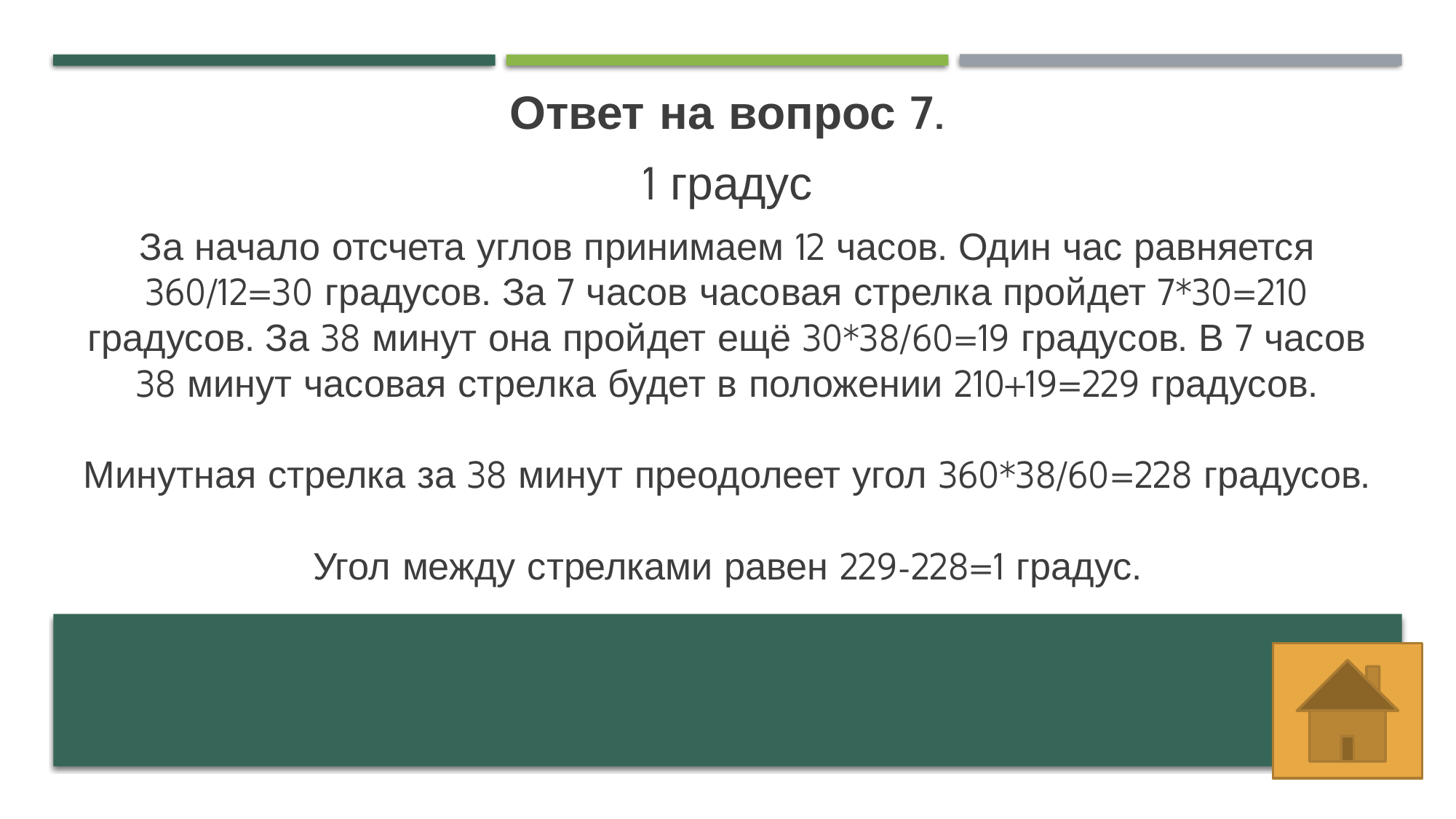

Ответ на вопрос 7.
1 градус
За начало отсчета углов принимаем 12 часов. Один час равняется 360/12=30 градусов. За 7 часов часовая стрелка пройдет 7*30=210 градусов. За 38 минут она пройдет ещё 30*38/60=19 градусов. В 7 часов 38 минут часовая стрелка будет в положении 210+19=229 градусов.
Минутная стрелка за 38 минут преодолеет угол 360*38/60=228 градусов.
Угол между стрелками равен 229-228=1 градус.
#